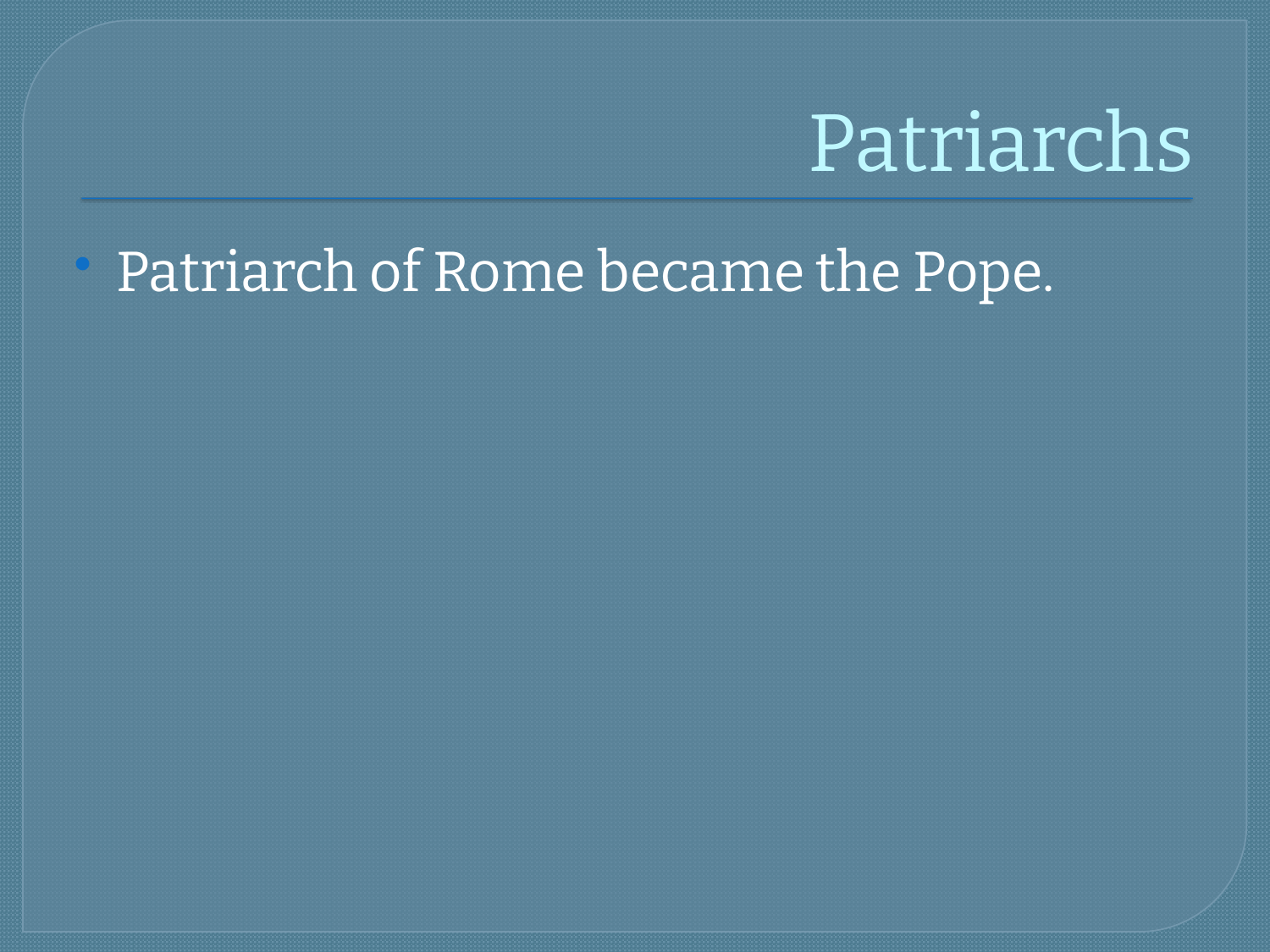

# Patriarchs
Patriarch of Rome became the Pope.